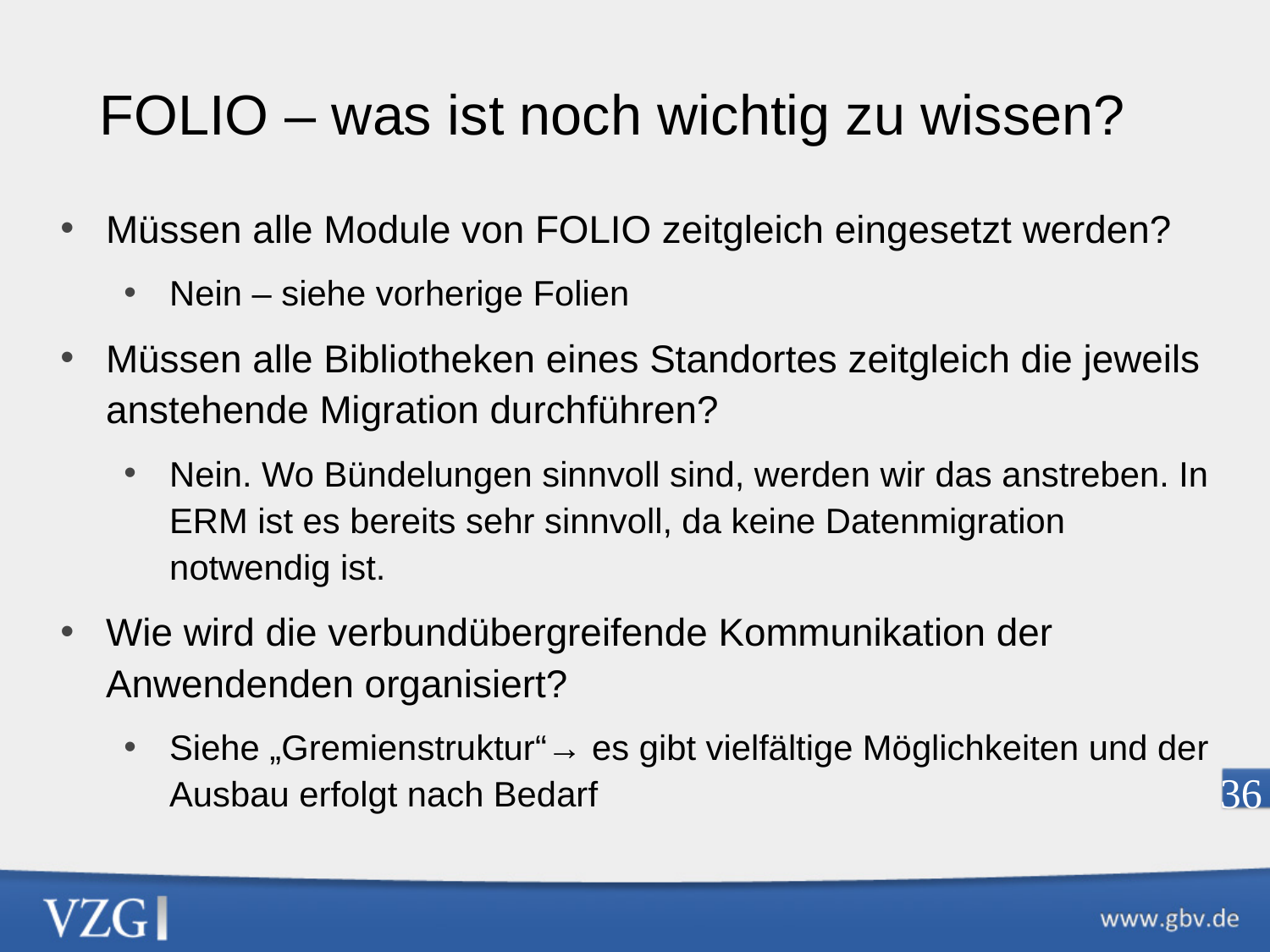

FOLIO – was ist noch wichtig zu wissen?

Müssen alle Module von FOLIO zeitgleich eingesetzt werden?
Nein – siehe vorherige Folien
Müssen alle Bibliotheken eines Standortes zeitgleich die jeweils anstehende Migration durchführen?
Nein. Wo Bündelungen sinnvoll sind, werden wir das anstreben. In ERM ist es bereits sehr sinnvoll, da keine Datenmigration notwendig ist.
Wie wird die verbundübergreifende Kommunikation der Anwendenden organisiert?
Siehe „Gremienstruktur“→ es gibt vielfältige Möglichkeiten und der Ausbau erfolgt nach Bedarf

36